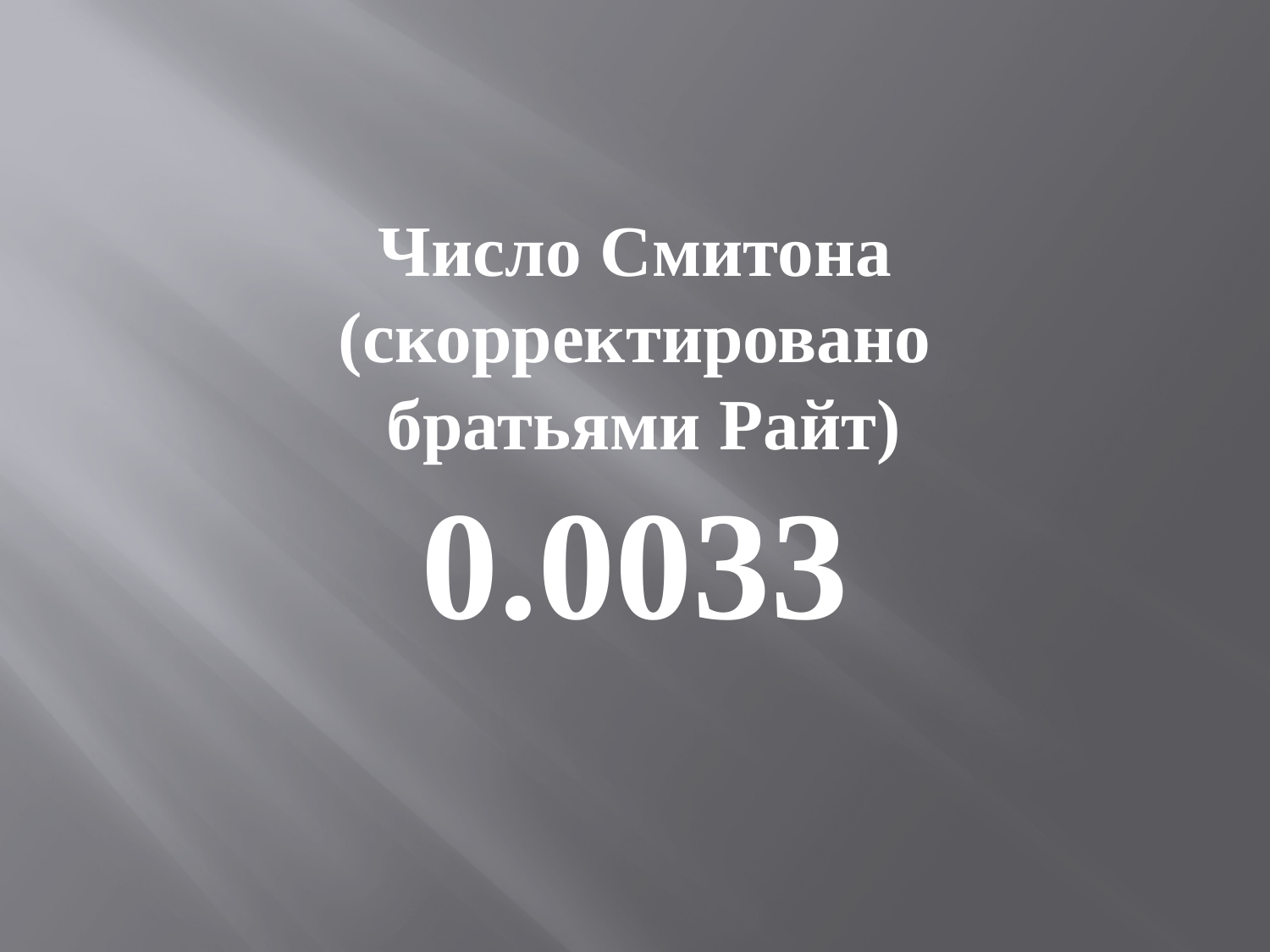

# Число Смитона (скорректировано братьями Райт) 0.0033